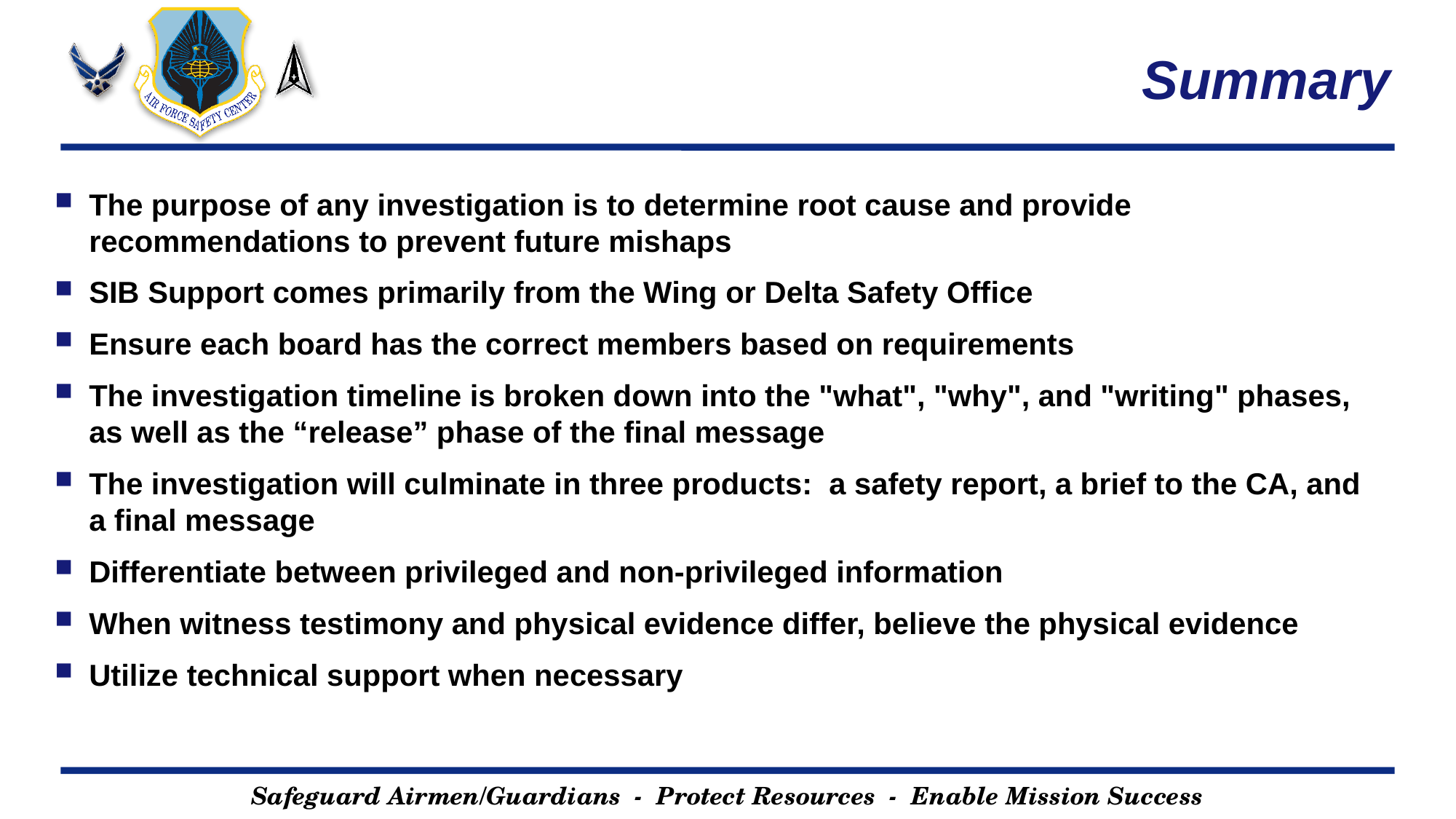

# Summary
The purpose of any investigation is to determine root cause and provide recommendations to prevent future mishaps
SIB Support comes primarily from the Wing or Delta Safety Office
Ensure each board has the correct members based on requirements
The investigation timeline is broken down into the "what", "why", and "writing" phases, as well as the “release” phase of the final message
The investigation will culminate in three products:  a safety report, a brief to the CA, and a final message
Differentiate between privileged and non-privileged information
When witness testimony and physical evidence differ, believe the physical evidence
Utilize technical support when necessary